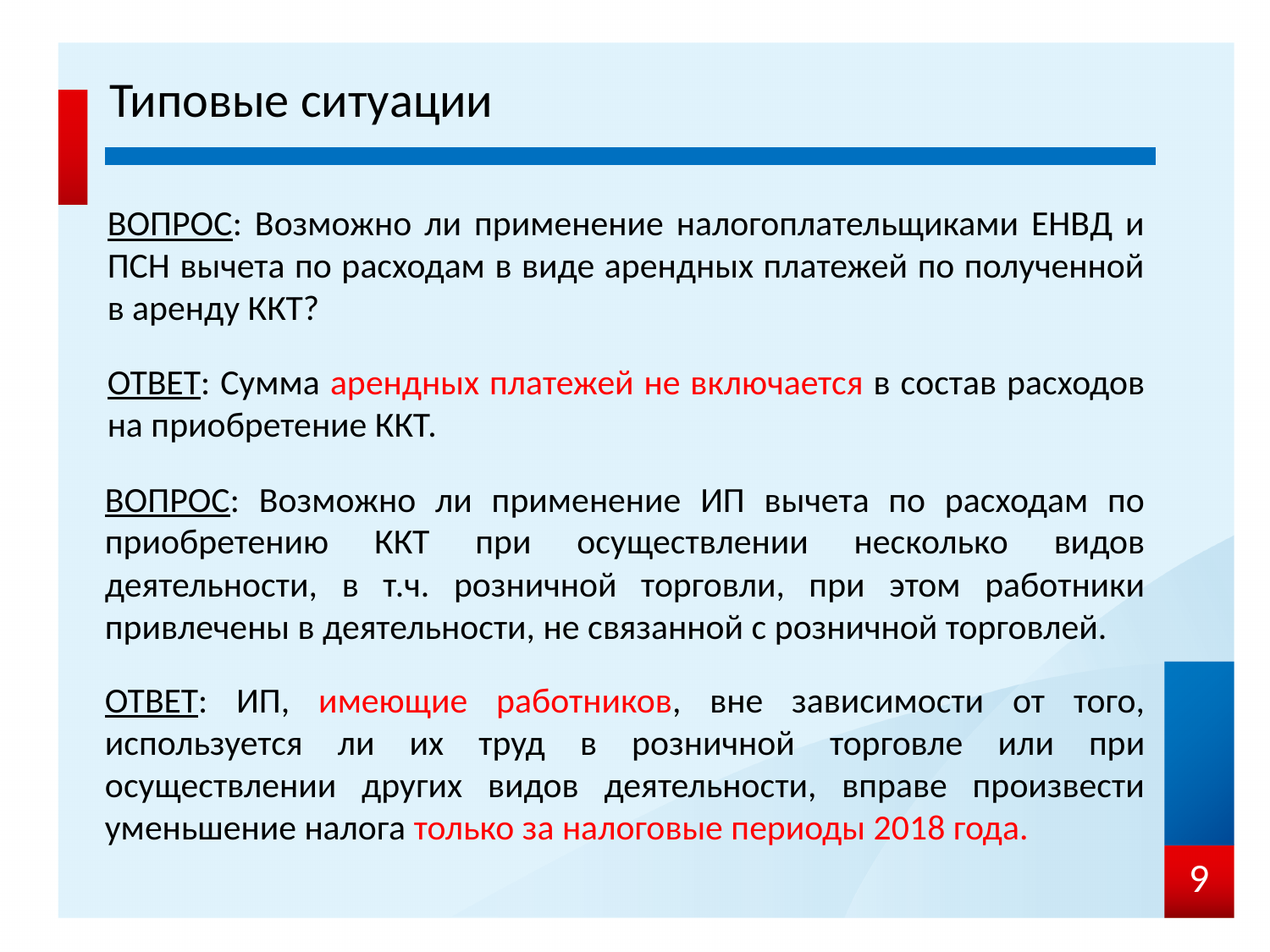

# Типовые ситуации
ВОПРОС: Возможно ли применение налогоплательщиками ЕНВД и ПСН вычета по расходам в виде арендных платежей по полученной в аренду ККТ?

ОТВЕТ: Сумма арендных платежей не включается в состав расходов на приобретение ККТ.
ВОПРОС: Возможно ли применение ИП вычета по расходам по приобретению ККТ при осуществлении несколько видов деятельности, в т.ч. розничной торговли, при этом работники привлечены в деятельности, не связанной с розничной торговлей.

ОТВЕТ: ИП, имеющие работников, вне зависимости от того, используется ли их труд в розничной торговле или при осуществлении других видов деятельности, вправе произвести уменьшение налога только за налоговые периоды 2018 года.

9